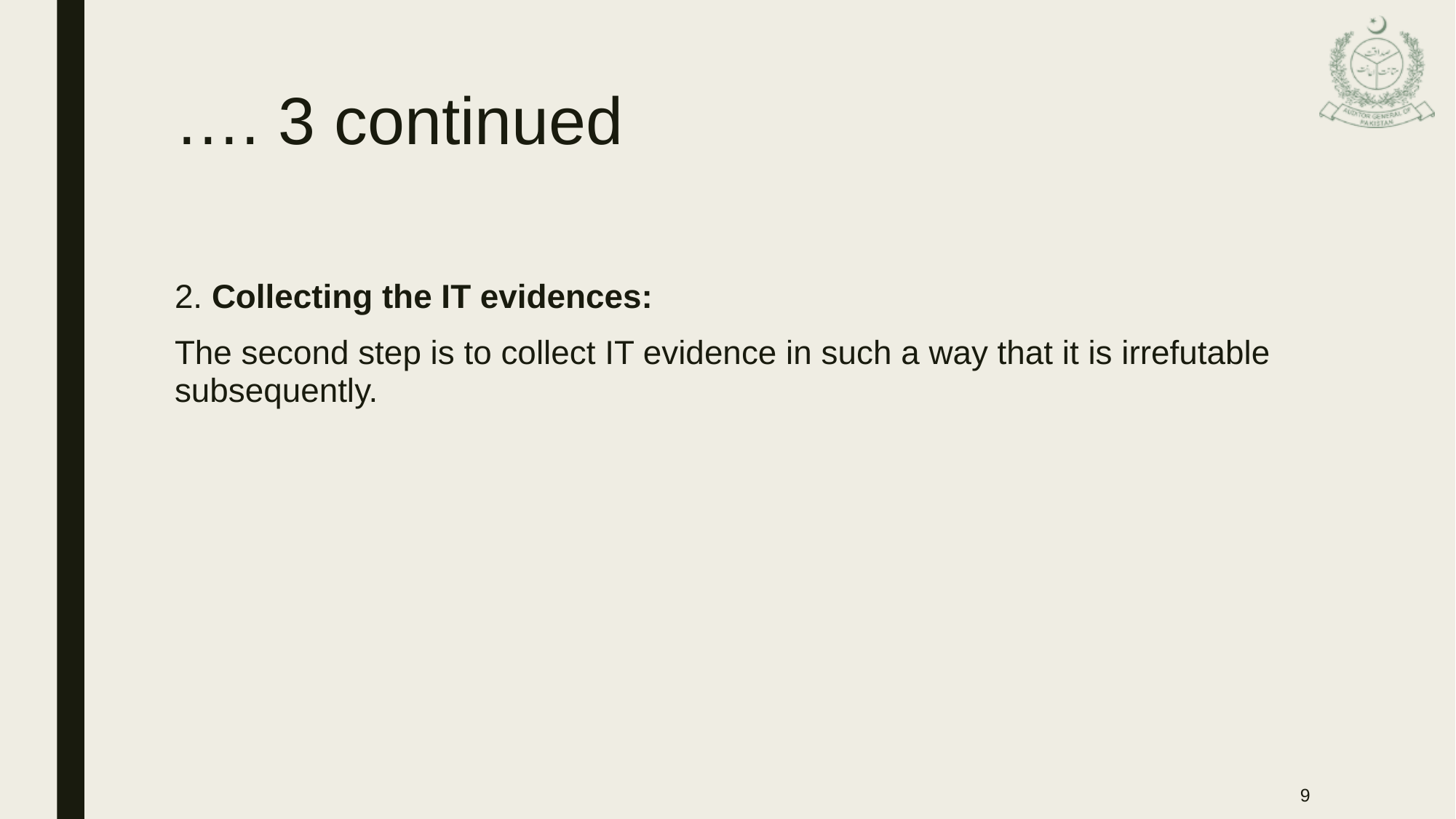

# …. 3 continued
2. Collecting the IT evidences:
The second step is to collect IT evidence in such a way that it is irrefutable subsequently.
9